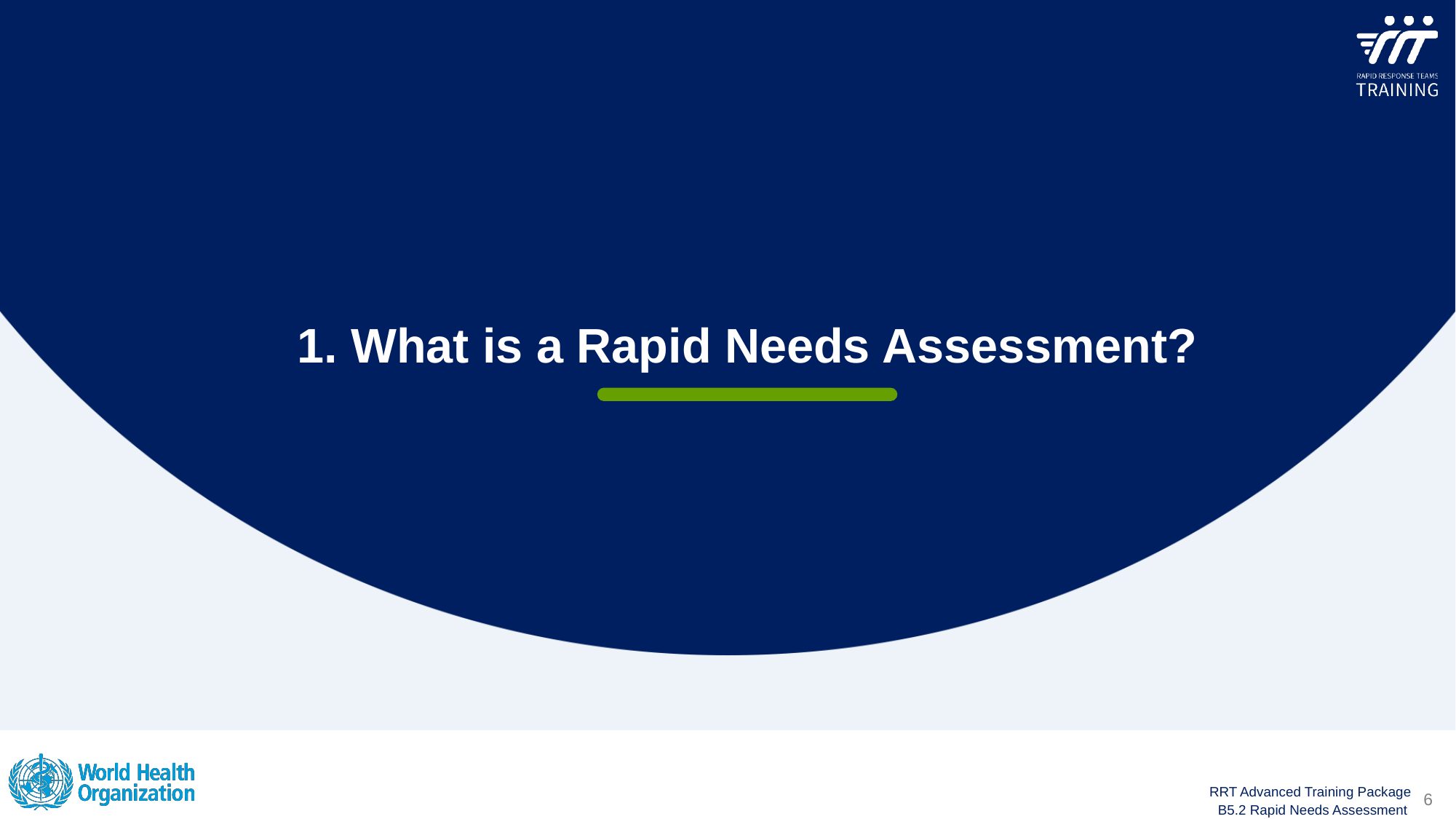

1. What is a Rapid Needs Assessment?